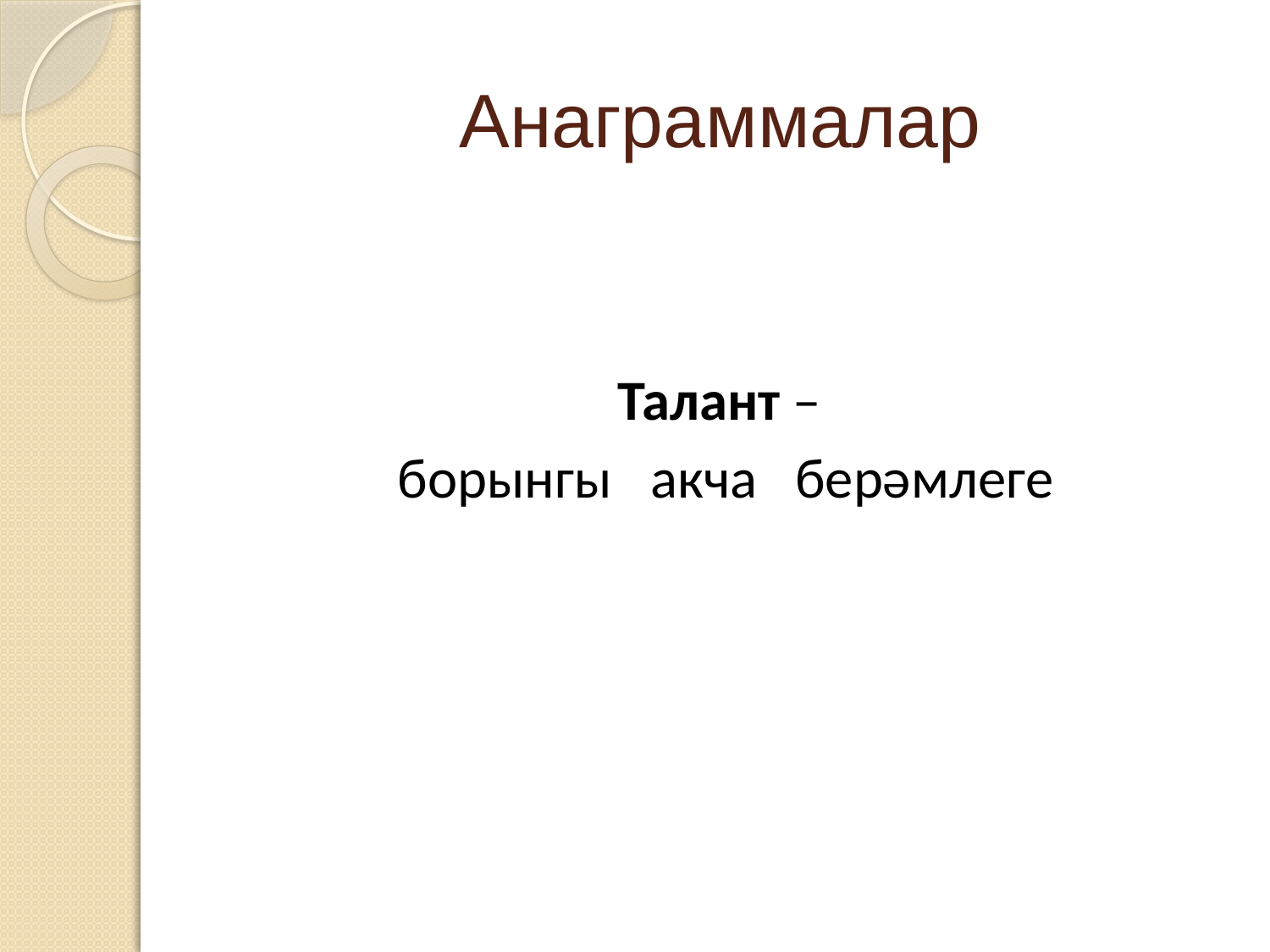

# Анаграммалар

Талант –
борынгы   акча   берәмлеге